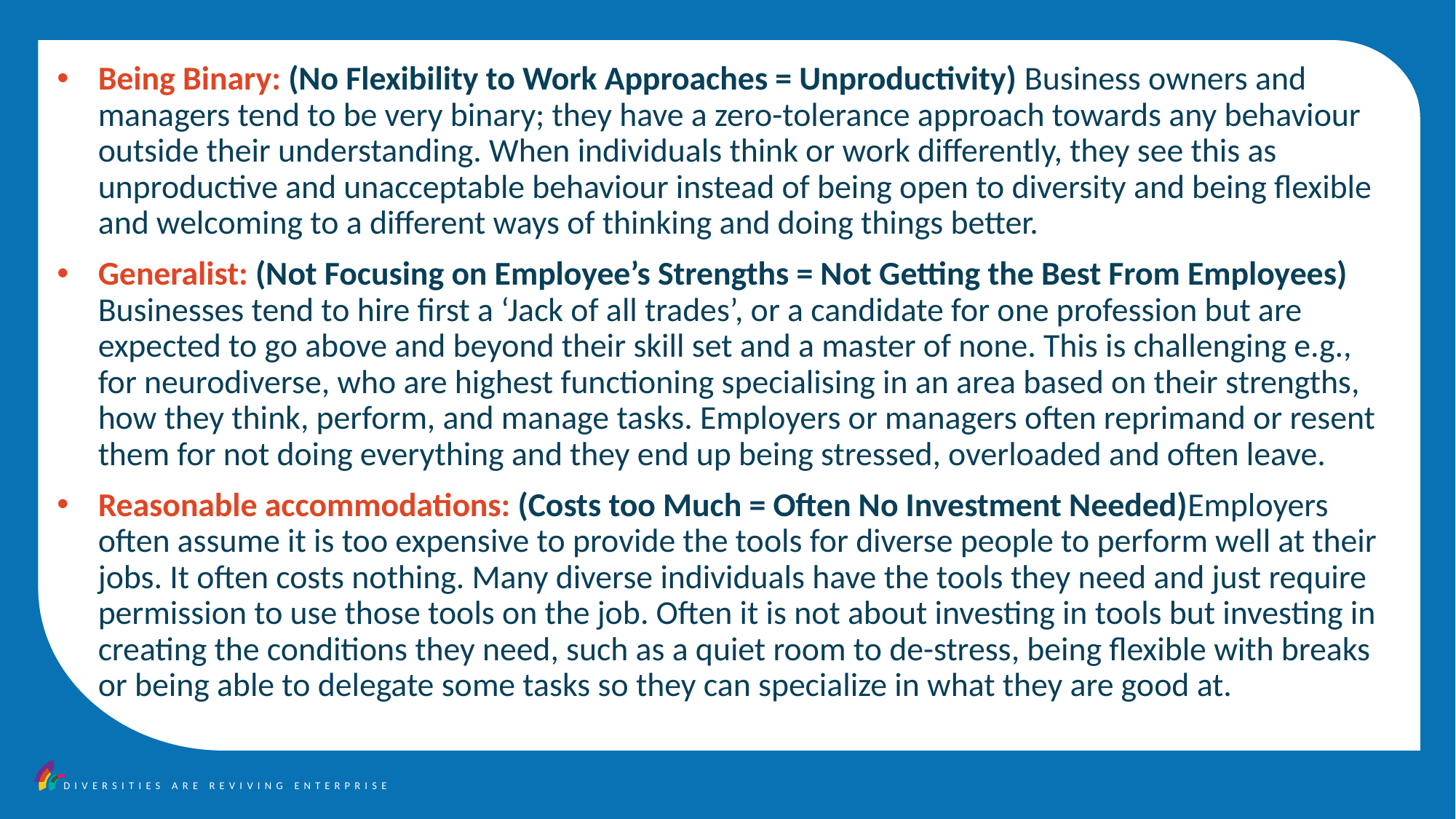

Being Binary: (No Flexibility to Work Approaches = Unproductivity) Business owners and managers tend to be very binary; they have a zero-tolerance approach towards any behaviour outside their understanding. When individuals think or work differently, they see this as unproductive and unacceptable behaviour instead of being open to diversity and being flexible and welcoming to a different ways of thinking and doing things better.
Generalist: (Not Focusing on Employee’s Strengths = Not Getting the Best From Employees) Businesses tend to hire first a ‘Jack of all trades’, or a candidate for one profession but are expected to go above and beyond their skill set and a master of none. This is challenging e.g., for neurodiverse, who are highest functioning specialising in an area based on their strengths, how they think, perform, and manage tasks. Employers or managers often reprimand or resent them for not doing everything and they end up being stressed, overloaded and often leave.
Reasonable accommodations: (Costs too Much = Often No Investment Needed)Employers often assume it is too expensive to provide the tools for diverse people to perform well at their jobs. It often costs nothing. Many diverse individuals have the tools they need and just require permission to use those tools on the job. Often it is not about investing in tools but investing in creating the conditions they need, such as a quiet room to de-stress, being flexible with breaks or being able to delegate some tasks so they can specialize in what they are good at.